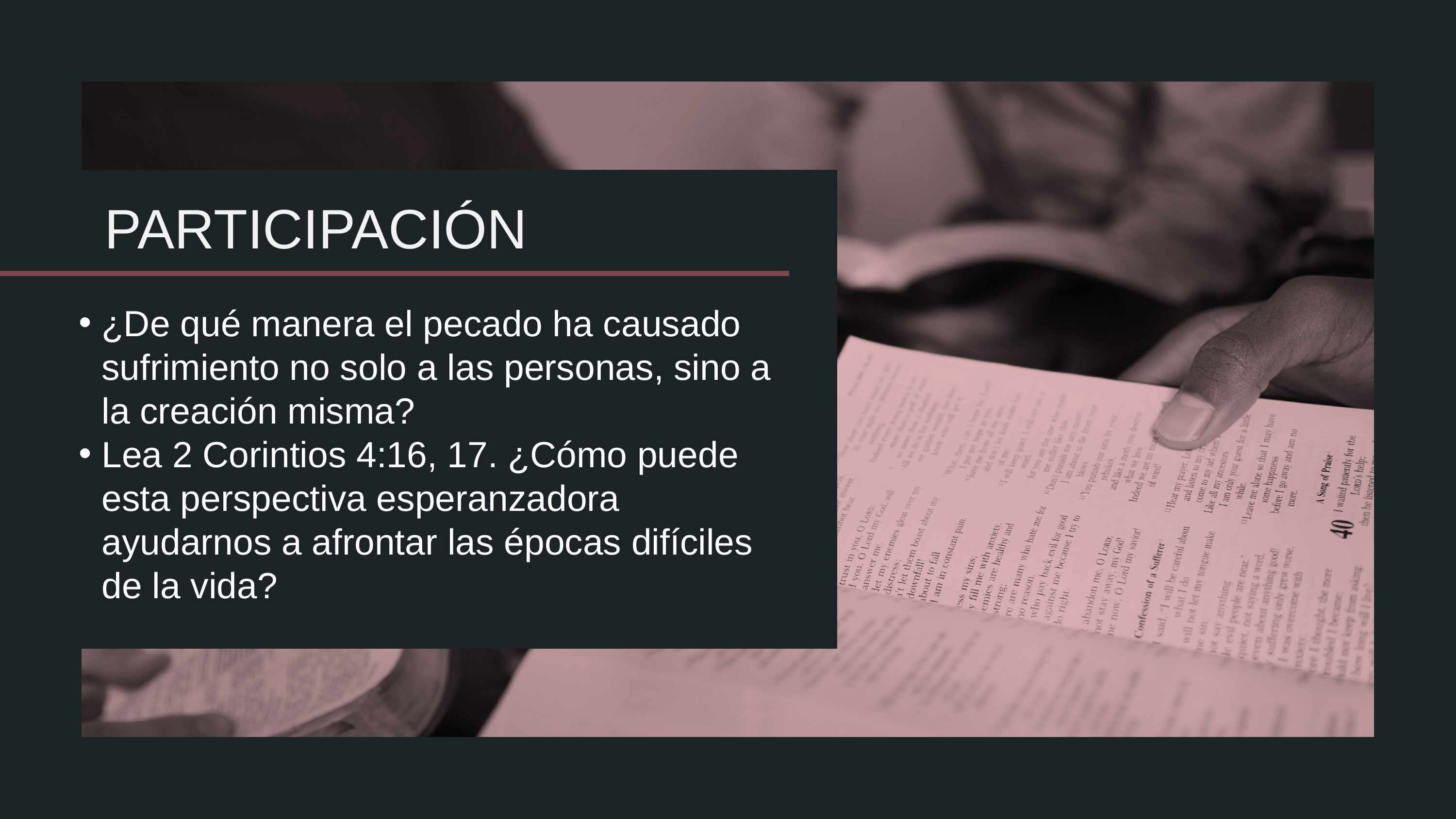

¿De qué manera el pecado ha causado sufrimiento no solo a las personas, sino a la creación misma?
Lea 2 Corintios 4:16, 17. ¿Cómo puede esta perspectiva esperanzadora ayudarnos a afrontar las épocas difíciles de la vida?